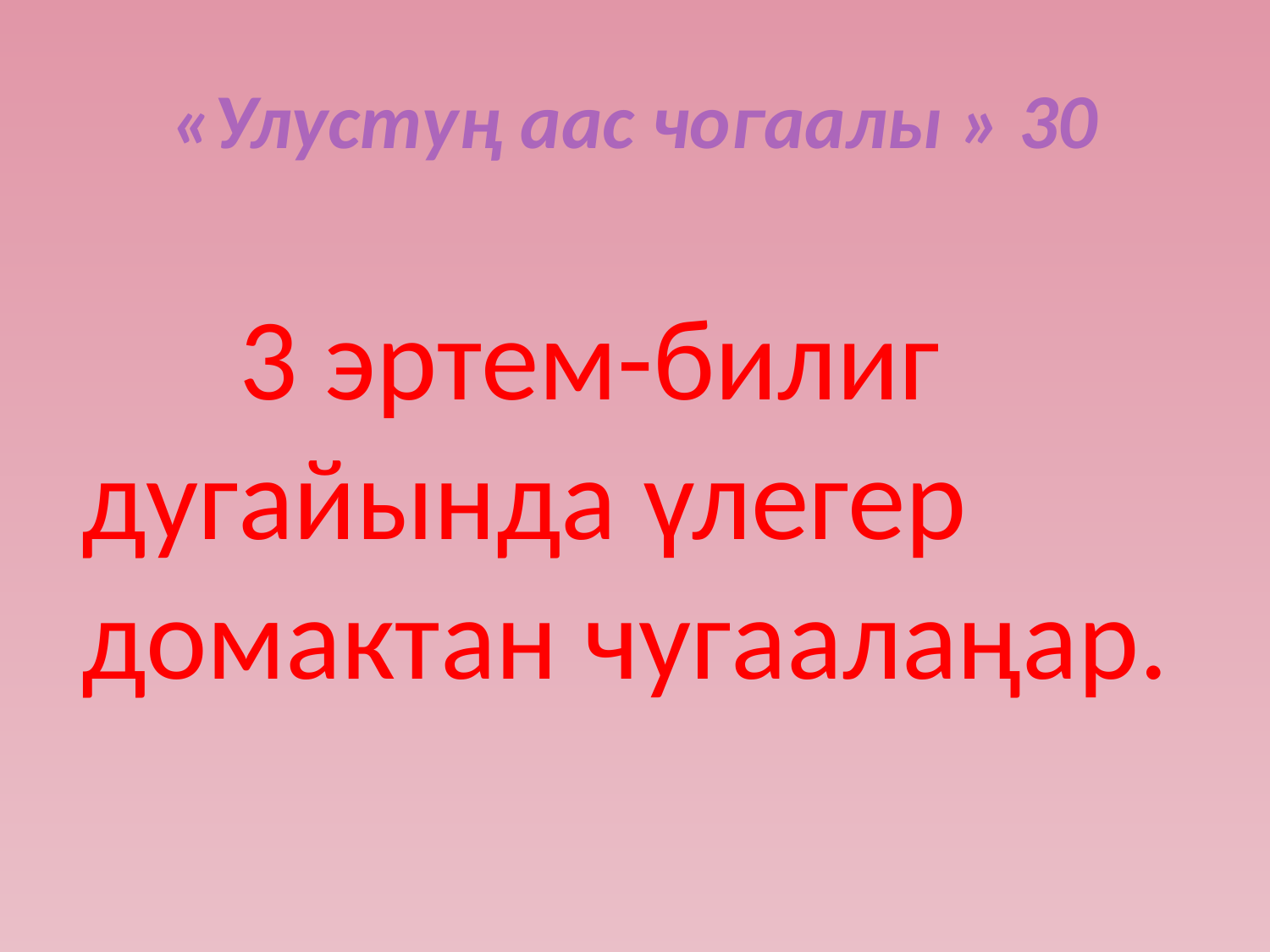

# «Улустуң аас чогаалы » 30
      3 эртем-билиг дугайында үлегер домактан чугаалаңар.